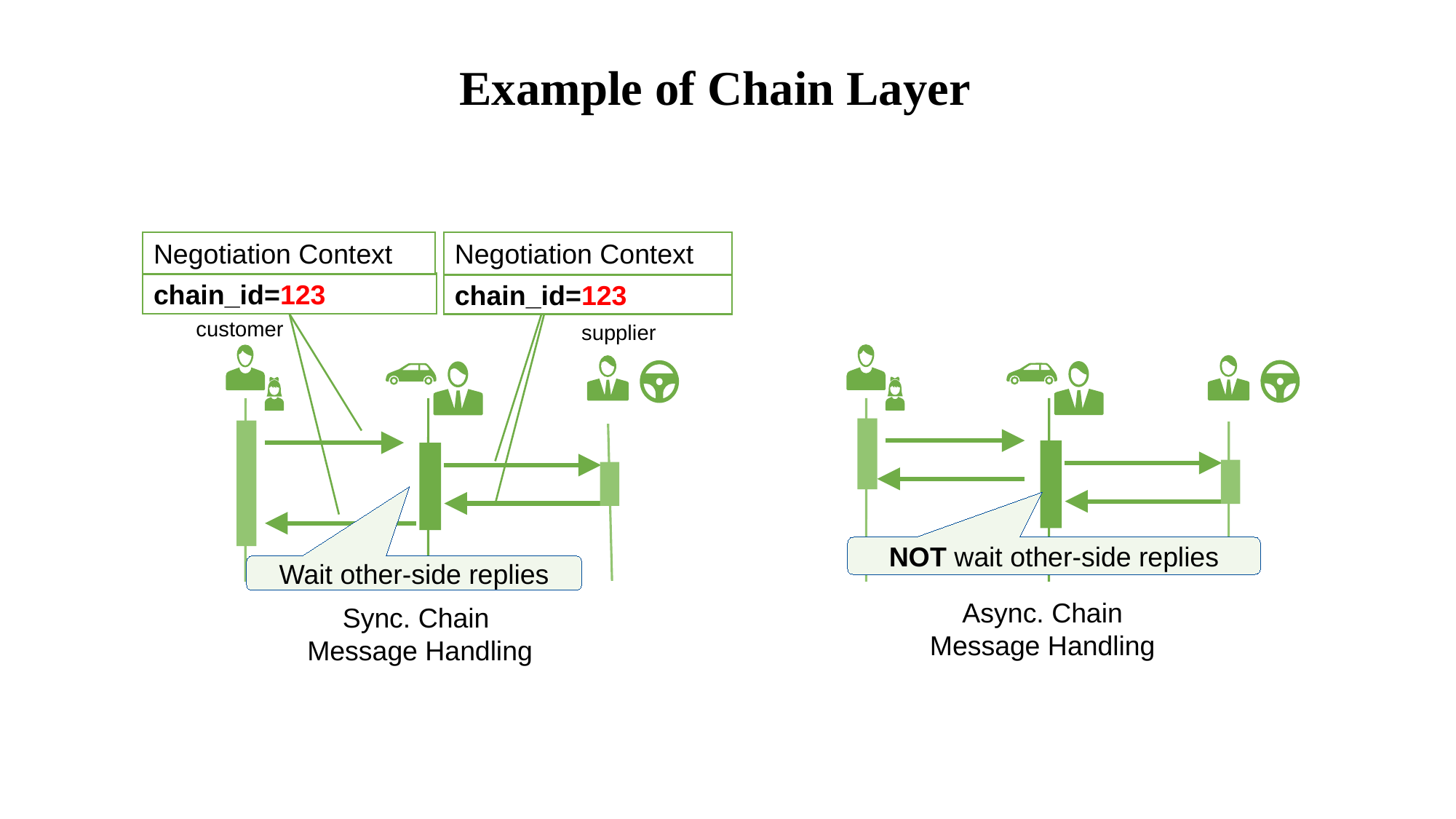

Example of Chain Layer
Negotiation Context
Negotiation Context
chain_id=123
chain_id=123
customer
supplier

NOT wait other-side replies
Wait other-side replies
Async. Chain
Message Handling
Sync. Chain
Message Handling